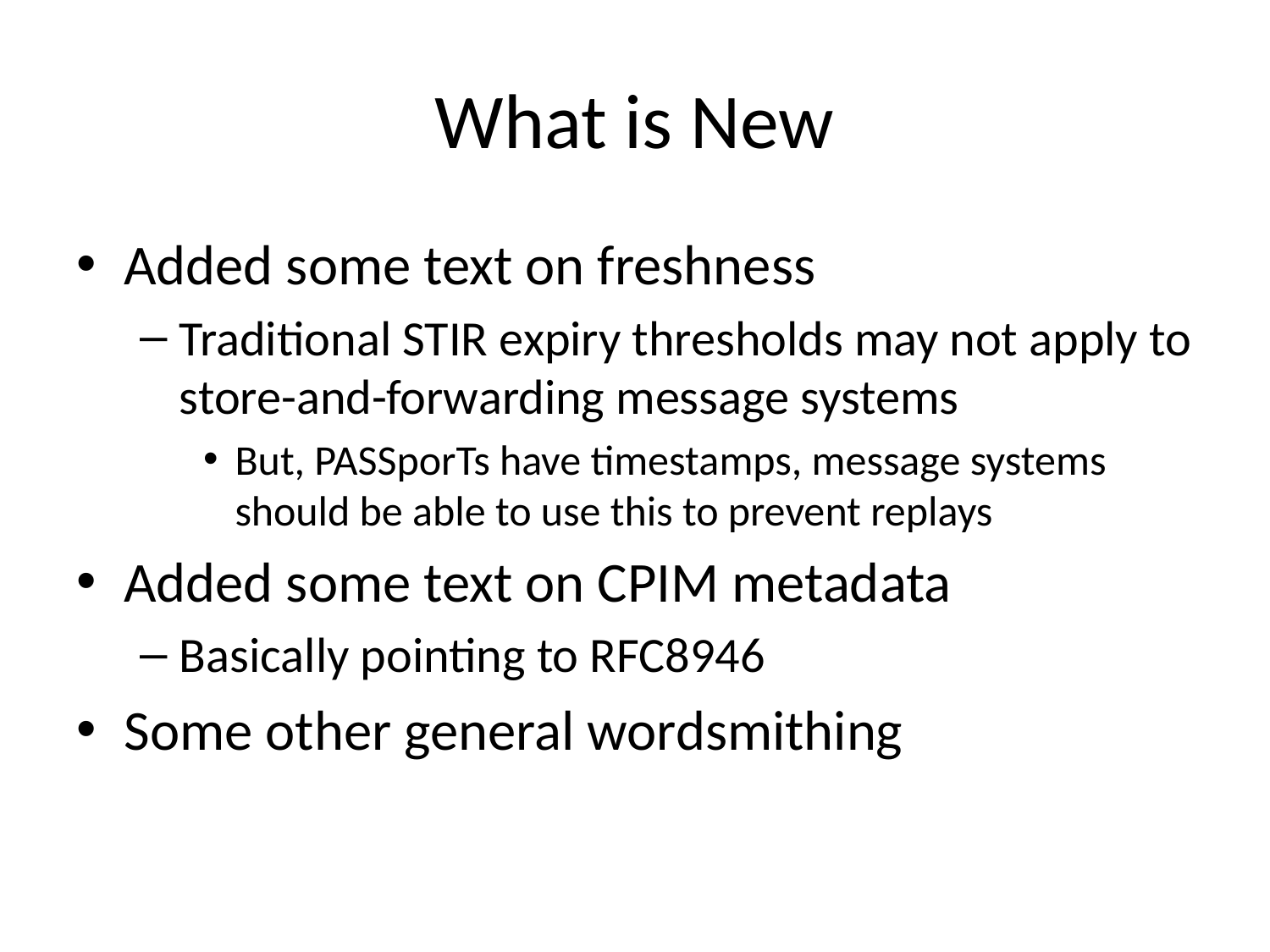

# What is New
Added some text on freshness
Traditional STIR expiry thresholds may not apply to store-and-forwarding message systems
But, PASSporTs have timestamps, message systems should be able to use this to prevent replays
Added some text on CPIM metadata
Basically pointing to RFC8946
Some other general wordsmithing